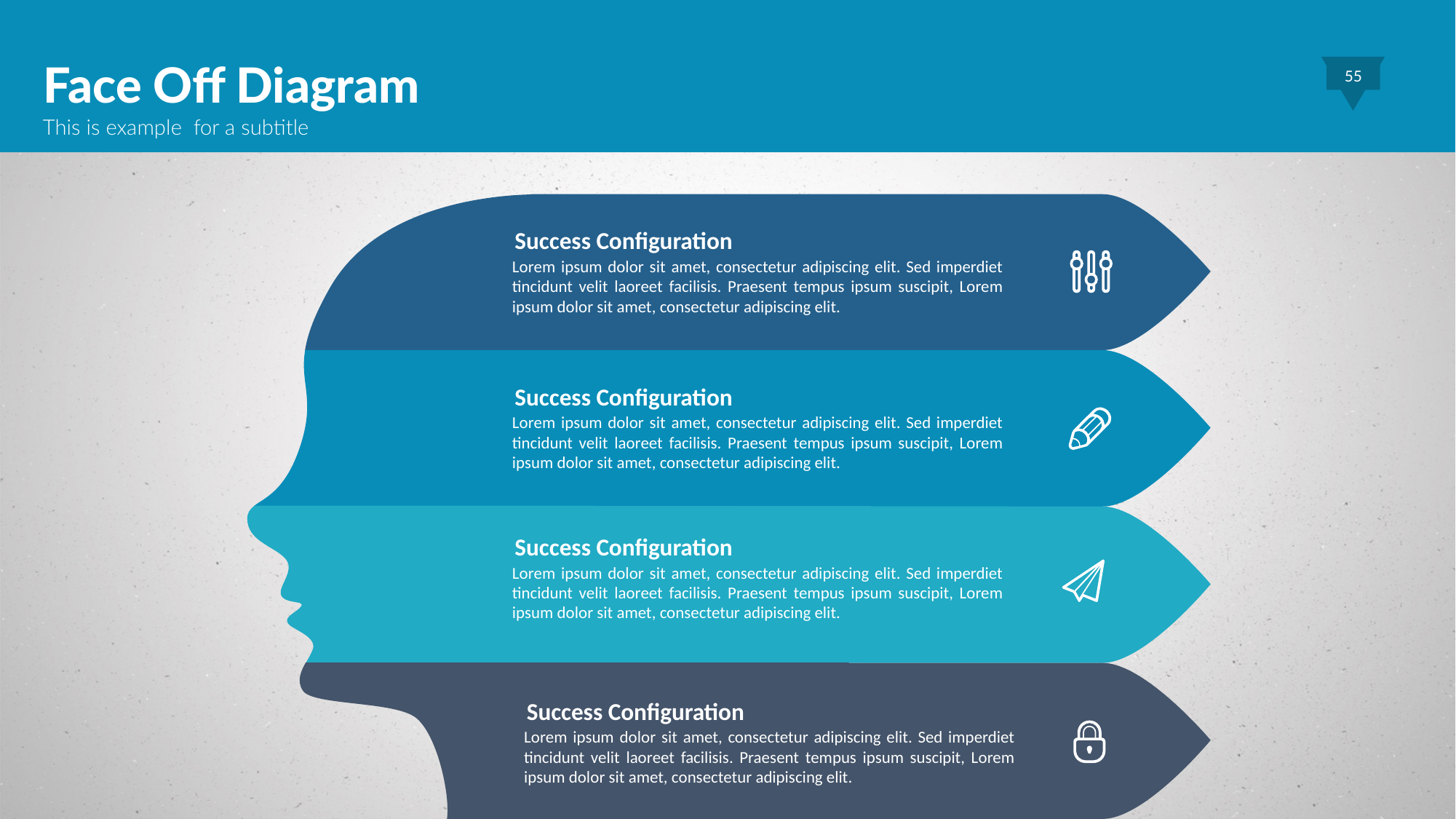

Face Off Diagram
This is example  for a subtitle

55

Success Configuration
Lorem ipsum dolor sit amet, consectetur adipiscing elit. Sed imperdiet tincidunt velit laoreet facilisis. Praesent tempus ipsum suscipit, Lorem ipsum dolor sit amet, consectetur adipiscing elit.

Success Configuration
Lorem ipsum dolor sit amet, consectetur adipiscing elit. Sed imperdiet tincidunt velit laoreet facilisis. Praesent tempus ipsum suscipit, Lorem ipsum dolor sit amet, consectetur adipiscing elit.

Success Configuration
Lorem ipsum dolor sit amet, consectetur adipiscing elit. Sed imperdiet tincidunt velit laoreet facilisis. Praesent tempus ipsum suscipit, Lorem ipsum dolor sit amet, consectetur adipiscing elit.

Success Configuration
Lorem ipsum dolor sit amet, consectetur adipiscing elit. Sed imperdiet tincidunt velit laoreet facilisis. Praesent tempus ipsum suscipit, Lorem ipsum dolor sit amet, consectetur adipiscing elit.